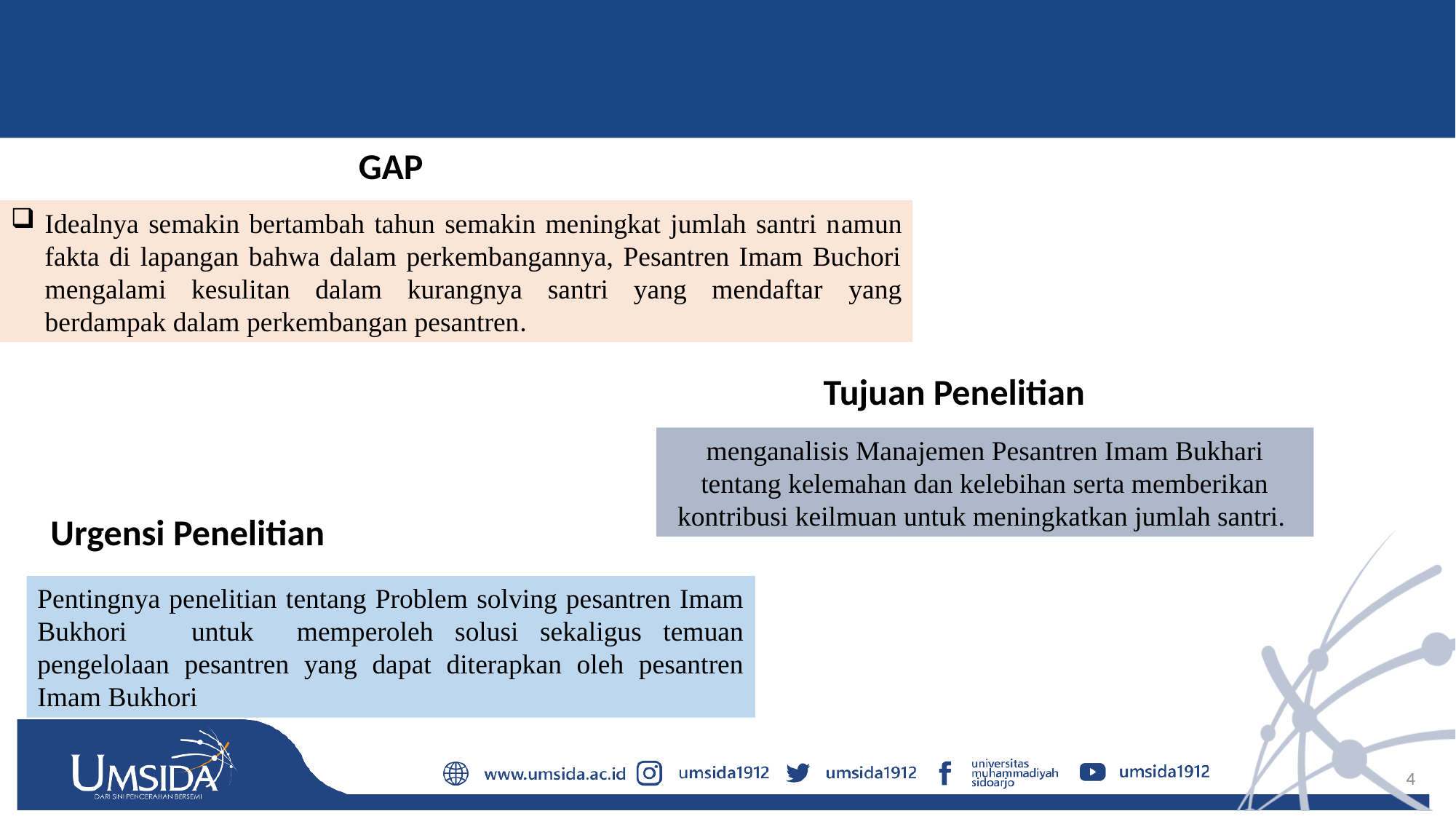

GAP
Idealnya semakin bertambah tahun semakin meningkat jumlah santri namun fakta di lapangan bahwa dalam perkembangannya, Pesantren Imam Buchori mengalami kesulitan dalam kurangnya santri yang mendaftar yang berdampak dalam perkembangan pesantren.
Tujuan Penelitian
menganalisis Manajemen Pesantren Imam Bukhari tentang kelemahan dan kelebihan serta memberikan kontribusi keilmuan untuk meningkatkan jumlah santri.
Urgensi Penelitian
Pentingnya penelitian tentang Problem solving pesantren Imam Bukhori   untuk  memperoleh solusi sekaligus temuan pengelolaan pesantren yang dapat diterapkan oleh pesantren Imam Bukhori